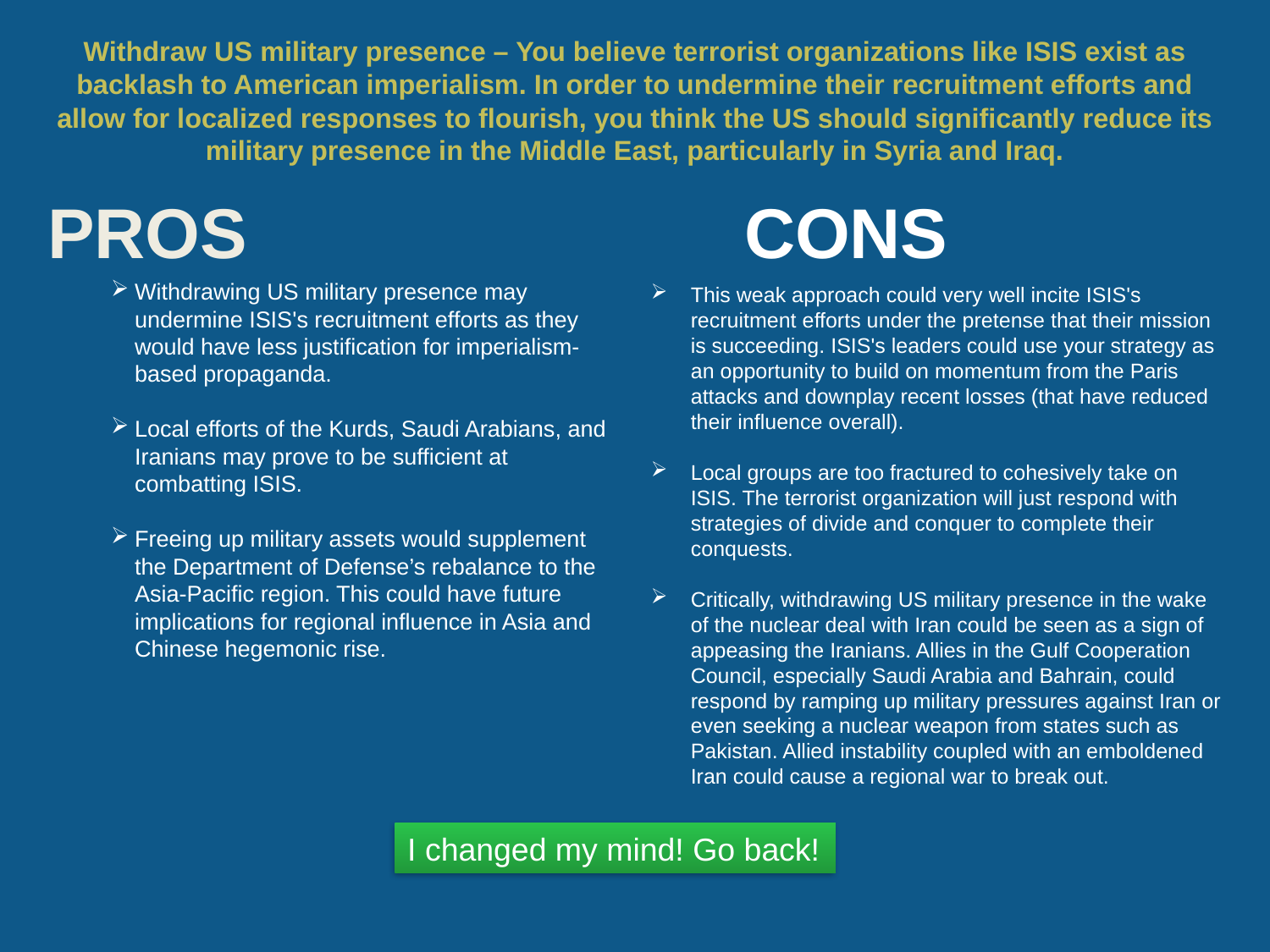

# Withdraw US military presence – You believe terrorist organizations like ISIS exist as backlash to American imperialism. In order to undermine their recruitment efforts and allow for localized responses to flourish, you think the US should significantly reduce its military presence in the Middle East, particularly in Syria and Iraq.
Withdrawing US military presence may undermine ISIS's recruitment efforts as they would have less justification for imperialism-based propaganda.

Local efforts of the Kurds, Saudi Arabians, and Iranians may prove to be sufficient at combatting ISIS.

Freeing up military assets would supplement the Department of Defense’s rebalance to the Asia-Pacific region. This could have future implications for regional influence in Asia and Chinese hegemonic rise.

This weak approach could very well incite ISIS's recruitment efforts under the pretense that their mission is succeeding. ISIS's leaders could use your strategy as an opportunity to build on momentum from the Paris attacks and downplay recent losses (that have reduced their influence overall).

Local groups are too fractured to cohesively take on ISIS. The terrorist organization will just respond with strategies of divide and conquer to complete their conquests.

Critically, withdrawing US military presence in the wake of the nuclear deal with Iran could be seen as a sign of appeasing the Iranians. Allies in the Gulf Cooperation Council, especially Saudi Arabia and Bahrain, could respond by ramping up military pressures against Iran or even seeking a nuclear weapon from states such as Pakistan. Allied instability coupled with an emboldened Iran could cause a regional war to break out.